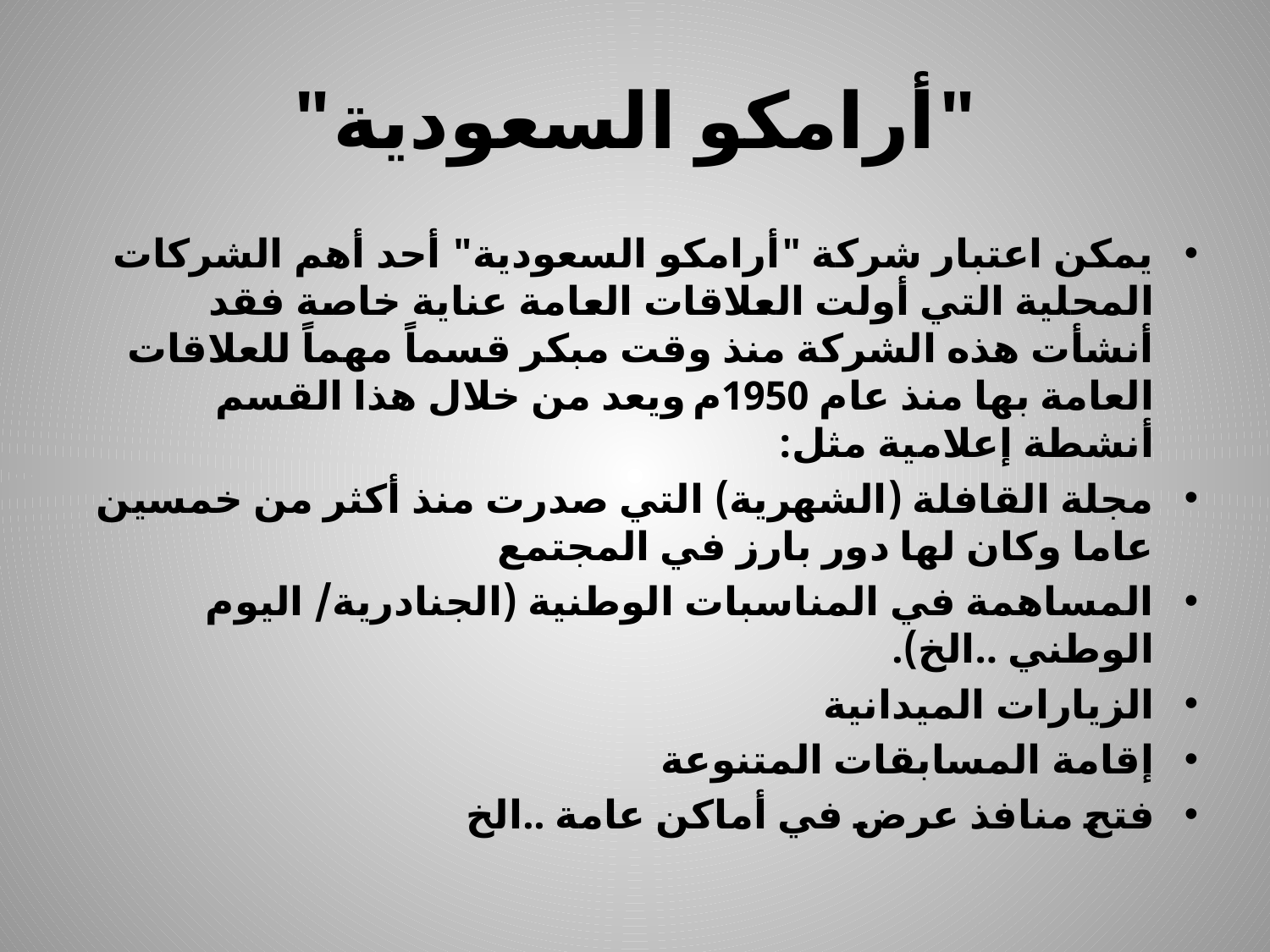

# "أرامكو السعودية"
يمكن اعتبار شركة "أرامكو السعودية" أحد أهم الشركات المحلية التي أولت العلاقات العامة عناية خاصة فقد أنشأت هذه الشركة منذ وقت مبكر قسماً مهماً للعلاقات العامة بها منذ عام 1950م ويعد من خلال هذا القسم أنشطة إعلامية مثل:
مجلة القافلة (الشهرية) التي صدرت منذ أكثر من خمسين عاما وكان لها دور بارز في المجتمع
المساهمة في المناسبات الوطنية (الجنادرية/ اليوم الوطني ..الخ).
الزيارات الميدانية
إقامة المسابقات المتنوعة
فتح منافذ عرض في أماكن عامة ..الخ